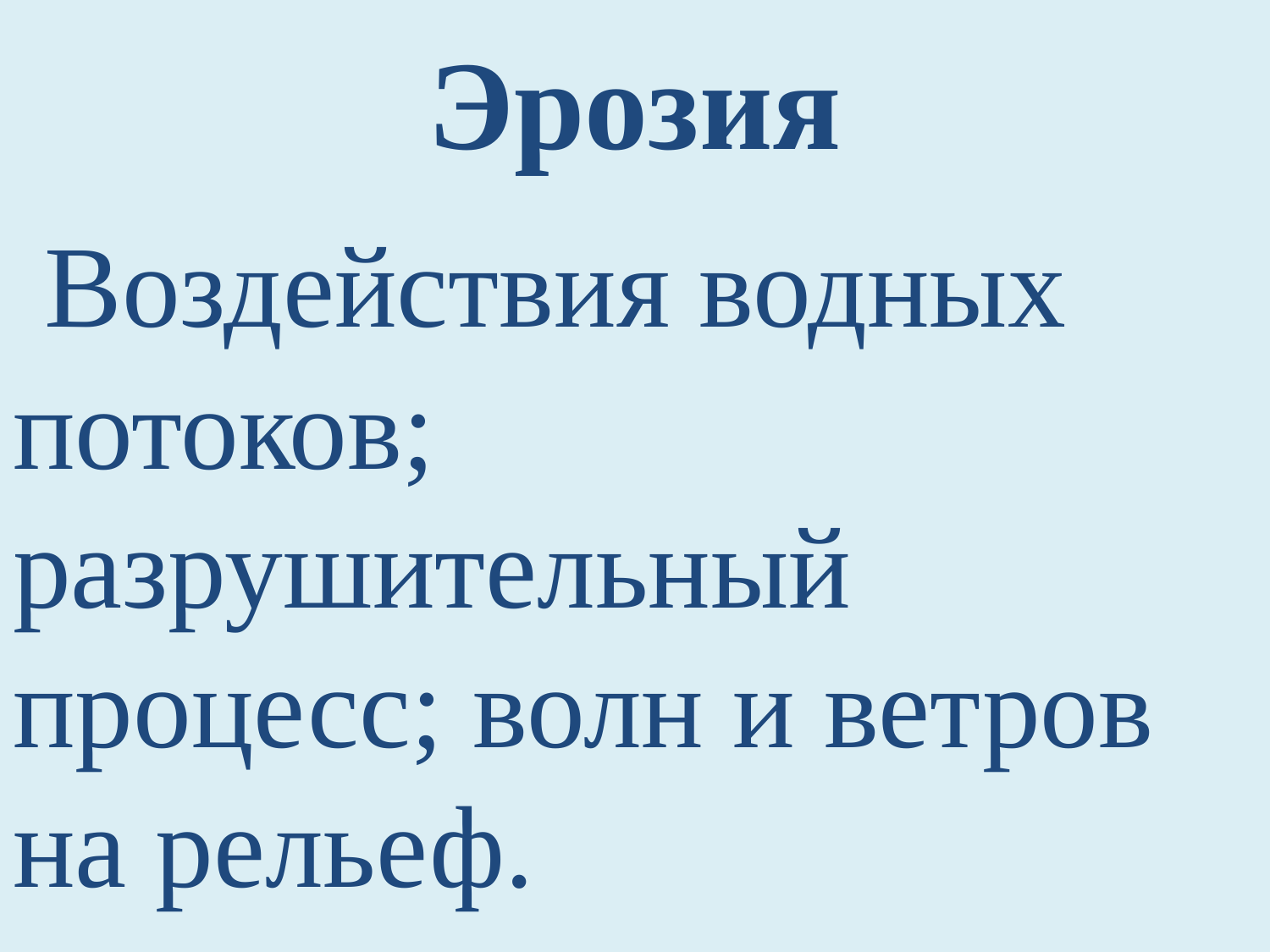

Эрозия
 Воздействия водных потоков;  разрушительный процесс; волн и ветров на рельеф.